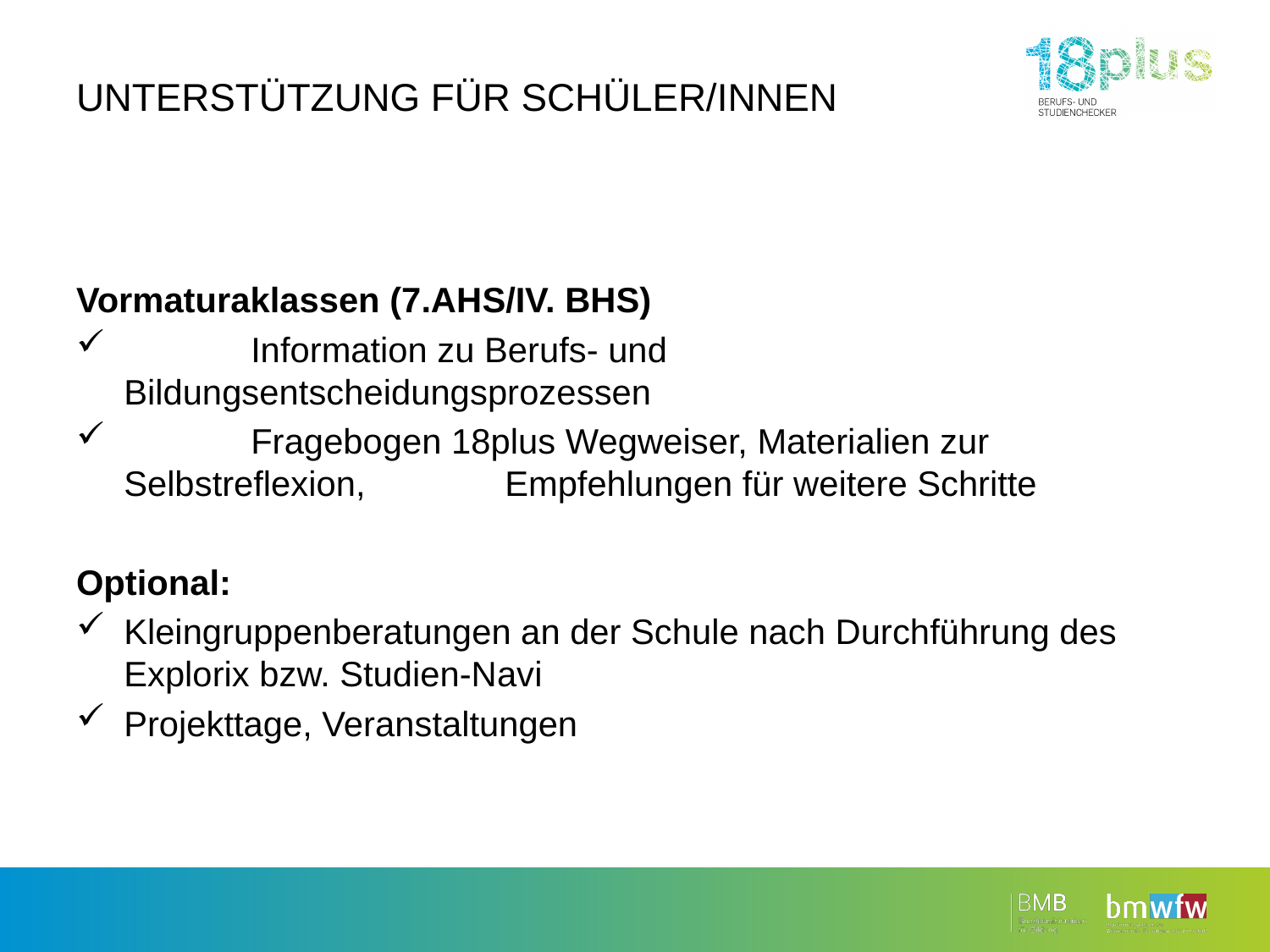

# Unterstützung für Schüler/innen

Vormaturaklassen (7.AHS/IV. BHS)
	Information zu Berufs- und Bildungsentscheidungsprozessen
	Fragebogen 18plus Wegweiser, Materialien zur Selbstreflexion,  	Empfehlungen für weitere Schritte

Optional:
Kleingruppenberatungen an der Schule nach Durchführung des Explorix bzw. Studien-Navi
Projekttage, Veranstaltungen